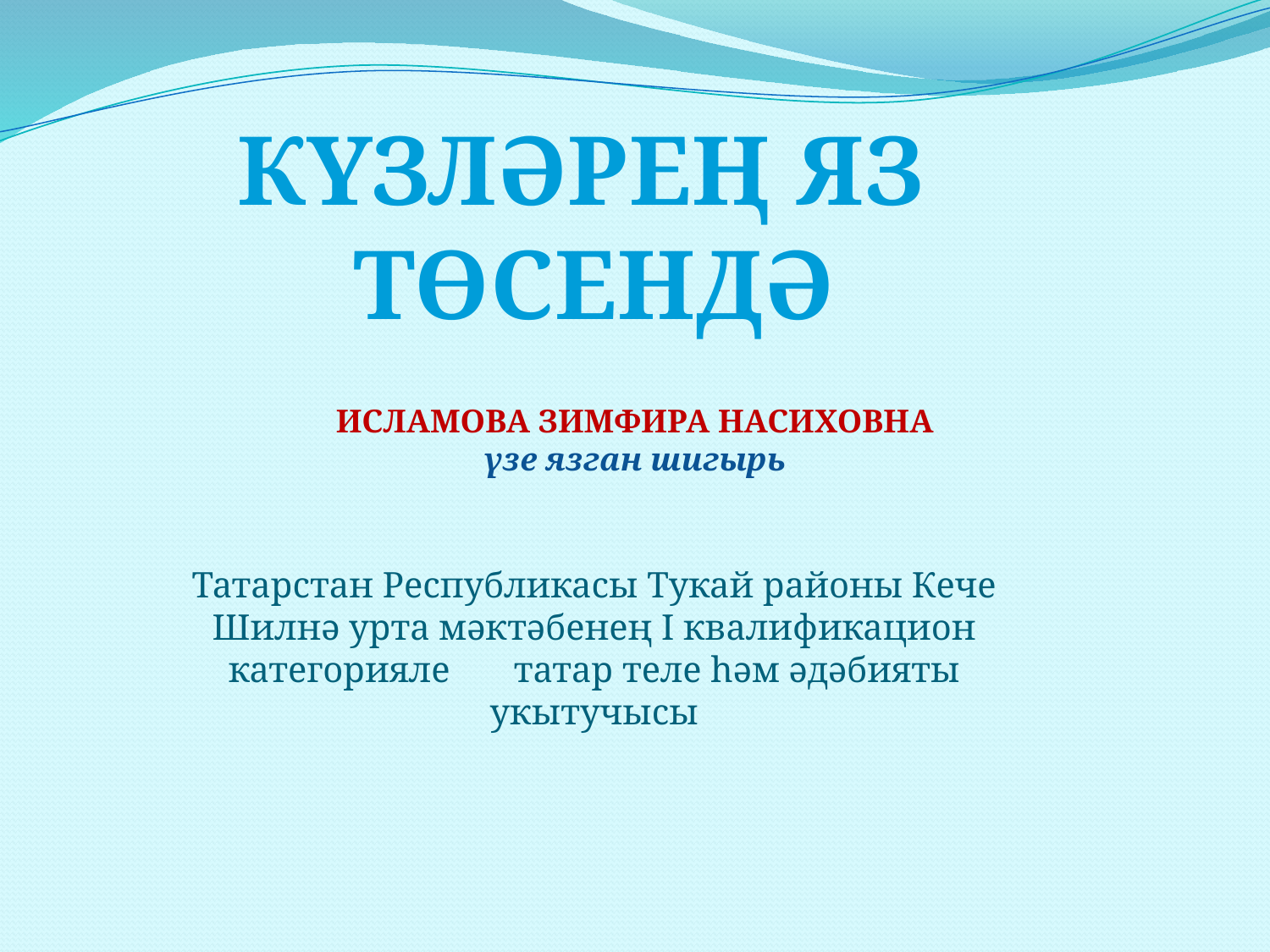

КҮЗЛӘРЕҢ ЯЗ
ТӨСЕНДӘ
ИСЛАМОВА ЗИМФИРА НАСИХОВНА
үзе язган шигырь
Татарстан Республикасы Тукай районы Кече Шилнә урта мәктәбенең I квалификацион категорияле       татар теле һәм әдәбияты укытучысы